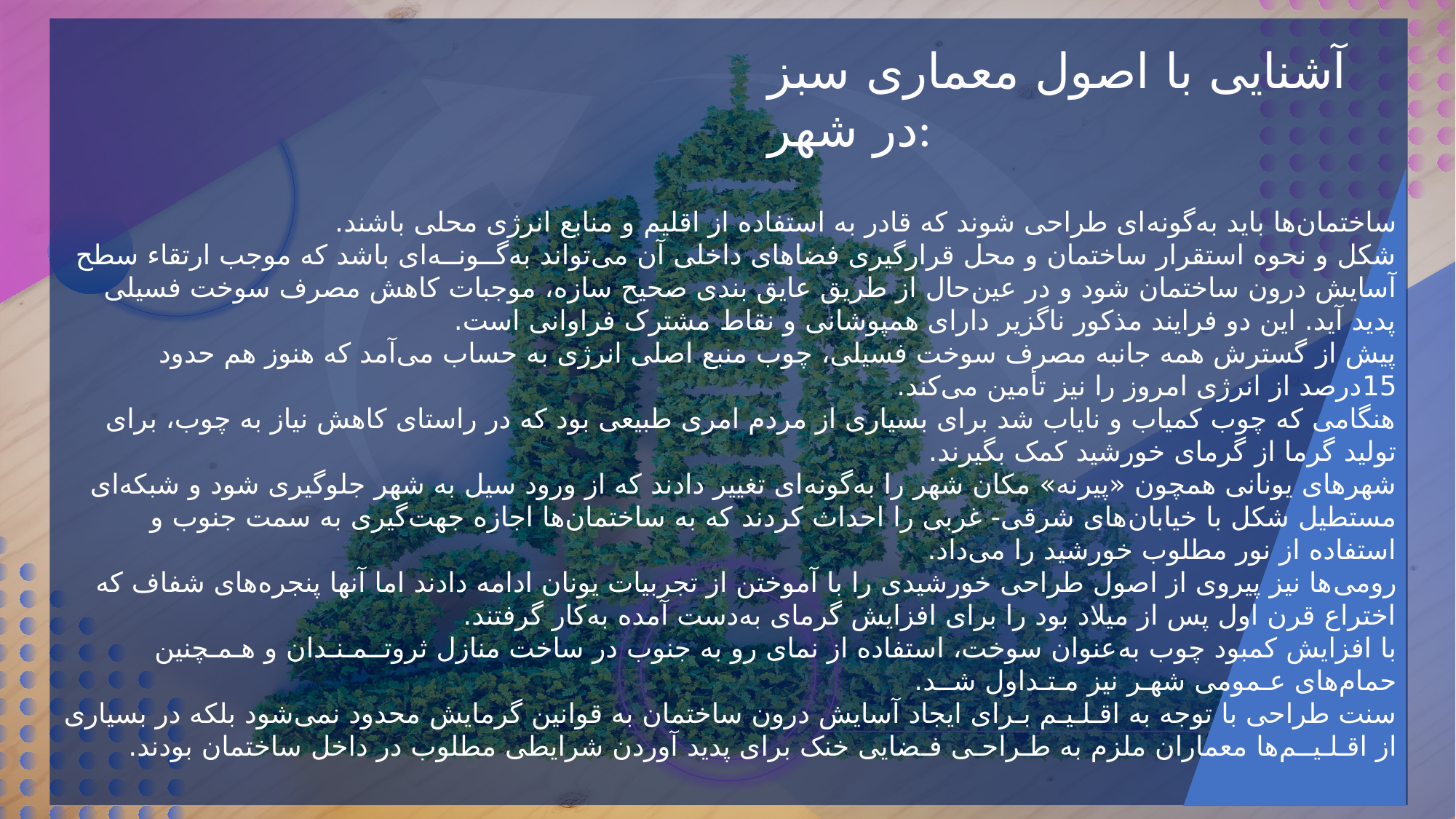

آشنایی با اصول معماری سبز در شهر:

ساختمان‌ها باید به‌گونه‌ای طراحی شوند که قادر به استفاده از اقلیم و منابع انرژی محلی باشند.
شکل و نحوه استقرار ساختمان و محل قرارگیری فضاهای داخلی آن می‌تواند به‌گــونــه‌ای باشد که موجب ارتقاء سطح آسایش درون ساختمان شود و در عین‌حال از طریق عایق بندی صحیح سازه، موجبات کاهش مصرف سوخت فسیلی پدید آید. این دو فرایند مذکور ناگزیر دارای همپوشانی و نقاط مشترک فراوانی است.
پیش از گسترش همه جانبه مصرف سوخت فسیلی، چوب منبع اصلی انرژی به حساب می‌آمد که هنوز هم حدود 15درصد از انرژی امروز را نیز تأمین می‌کند.
هنگامی که چوب کمیاب و نایاب شد برای بسیاری از مردم امری طبیعی بود که در راستای کاهش نیاز به چوب، برای تولید گرما از گرمای خورشید کمک بگیرند.
شهرهای یونانی همچون «پیرنه» مکان شهر را به‌گونه‌ای تغییر دادند که از ورود سیل به شهر جلوگیری شود و شبکه‌ای مستطیل شکل با خیابان‌های شرقی- غربی را احداث کردند که به ساختمان‌ها اجازه جهت‌گیری به سمت جنوب و استفاده از نور مطلوب خورشید را می‌داد.
رومی‌ها نیز پیروی از اصول طراحی خورشیدی را با آموختن از تجربیات یونان ادامه دادند اما آنها پنجره‌های شفاف که اختراع قرن اول پس از میلاد بود را برای افزایش گرمای به‌دست آمده به‌کار گرفتند.
با افزایش کمبود چوب به‌عنوان سوخت، استفاده از نمای رو به جنوب در ساخت منازل ثروتــمـنـدان و هـمـچنین حمام‌های عـمومی شهـر نیز مـتـداول شــد.
سنت طراحی با توجه به اقـلـیـم بـرای ایجاد آسایش درون ساختمان به قوانین گرمایش محدود نمی‌شود بلکه در بسیاری از اقـلـیــم‌ها معماران ملزم به طـراحـی فـضایی خنک برای پدید آوردن شرایطی مطلوب در داخل ساختمان بودند.

26